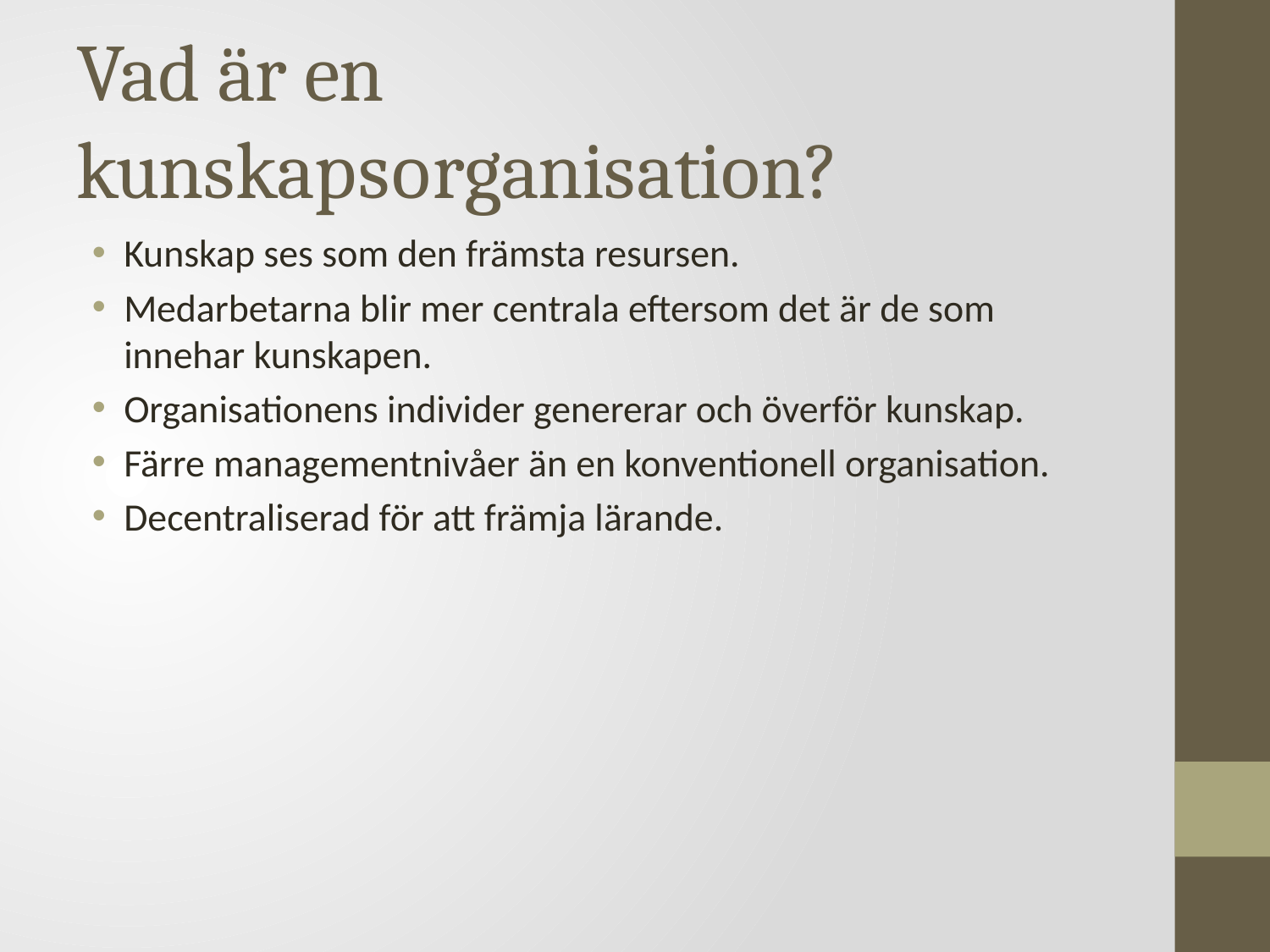

# Vad är en kunskapsorganisation?
Kunskap ses som den främsta resursen.
Medarbetarna blir mer centrala eftersom det är de som innehar kunskapen.
Organisationens individer genererar och överför kunskap.
Färre management­nivåer än en konventionell organisation.
Decentraliserad för att främja lärande.